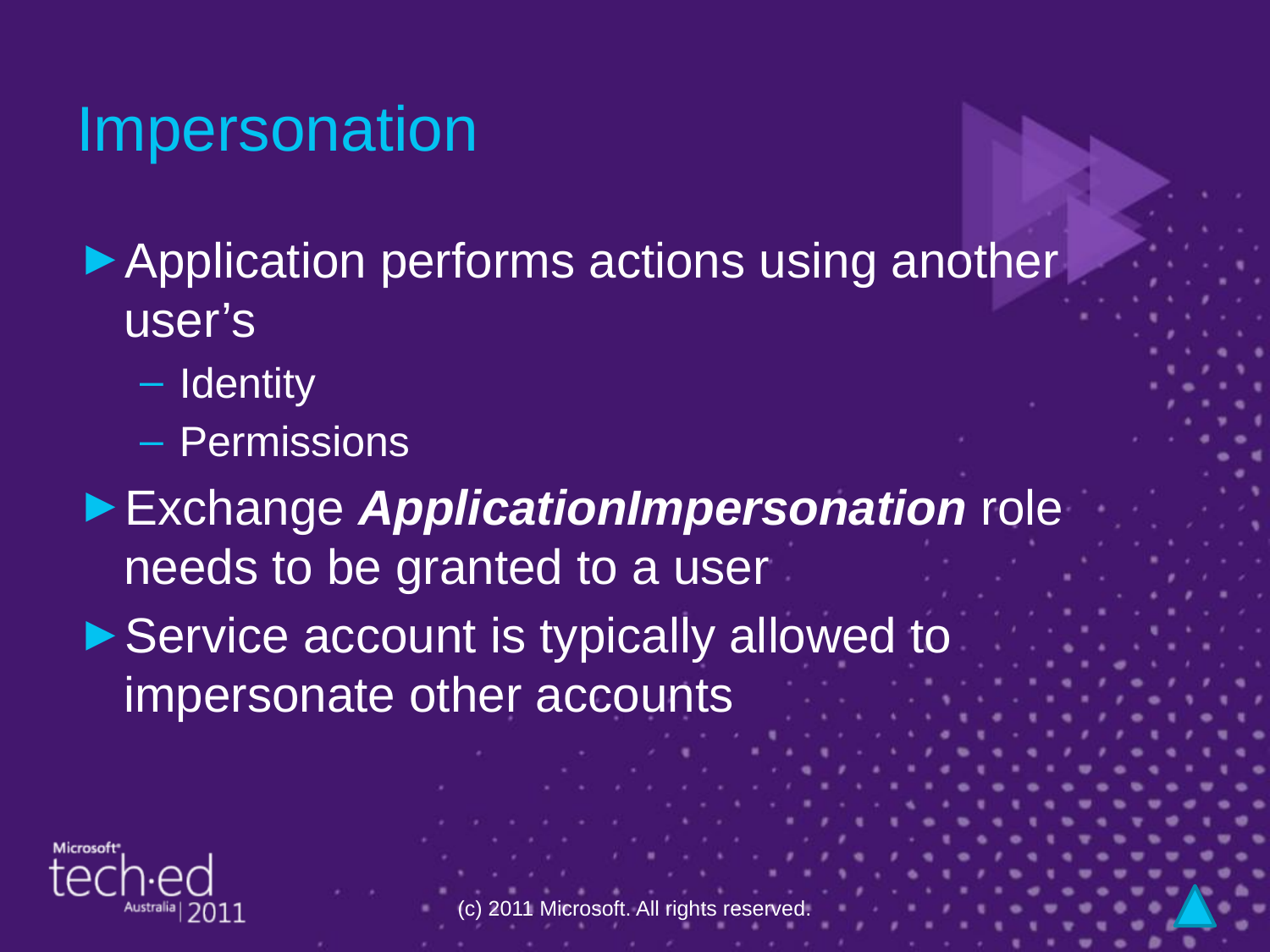

# Impersonation
Application performs actions using another user’s
Identity
Permissions
Exchange ApplicationImpersonation role needs to be granted to a user
Service account is typically allowed to impersonate other accounts
(c) 2011 Microsoft. All rights reserved.